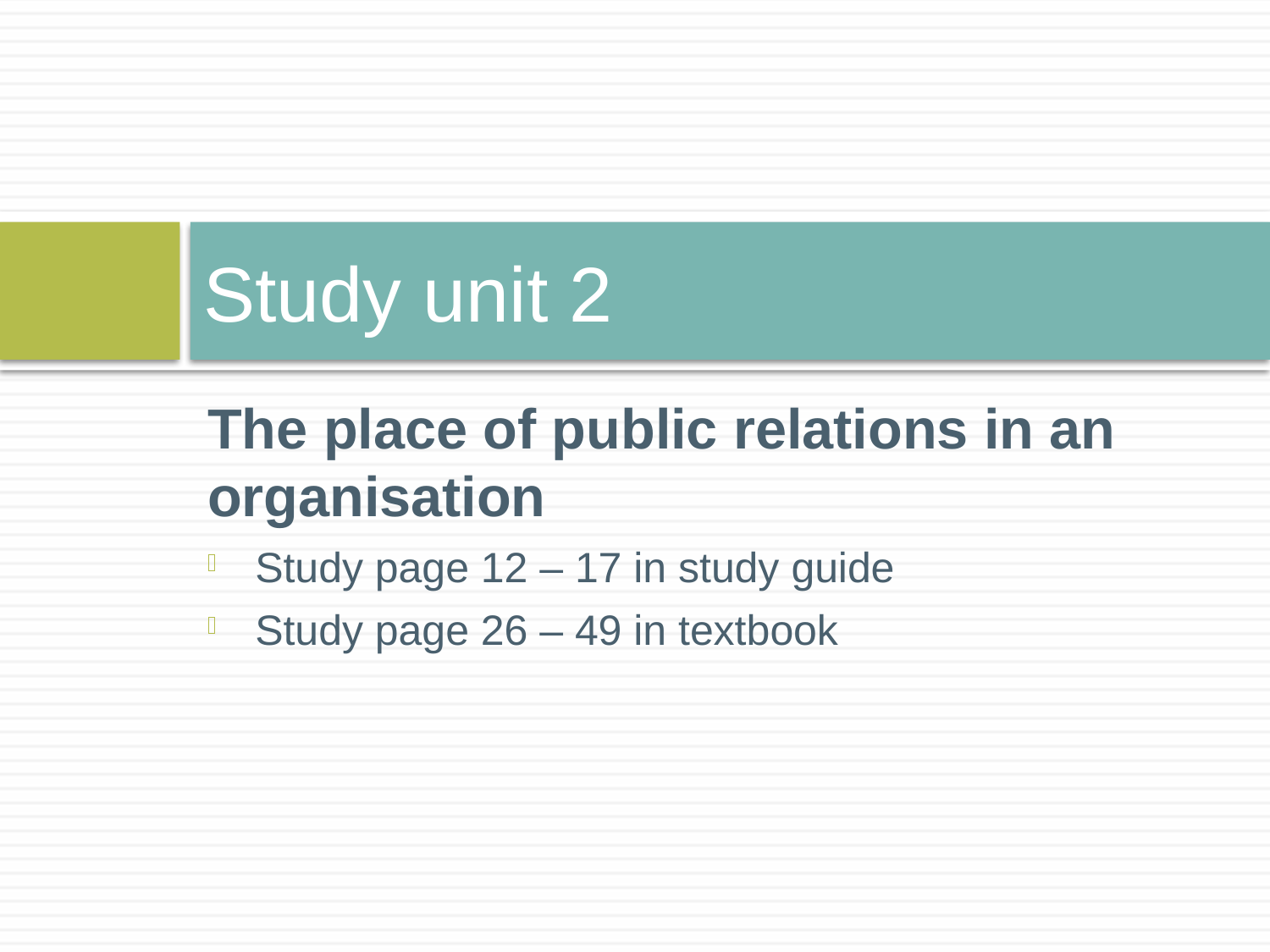

# Study unit 2
The place of public relations in an organisation
Study page 12 – 17 in study guide
Study page 26 – 49 in textbook